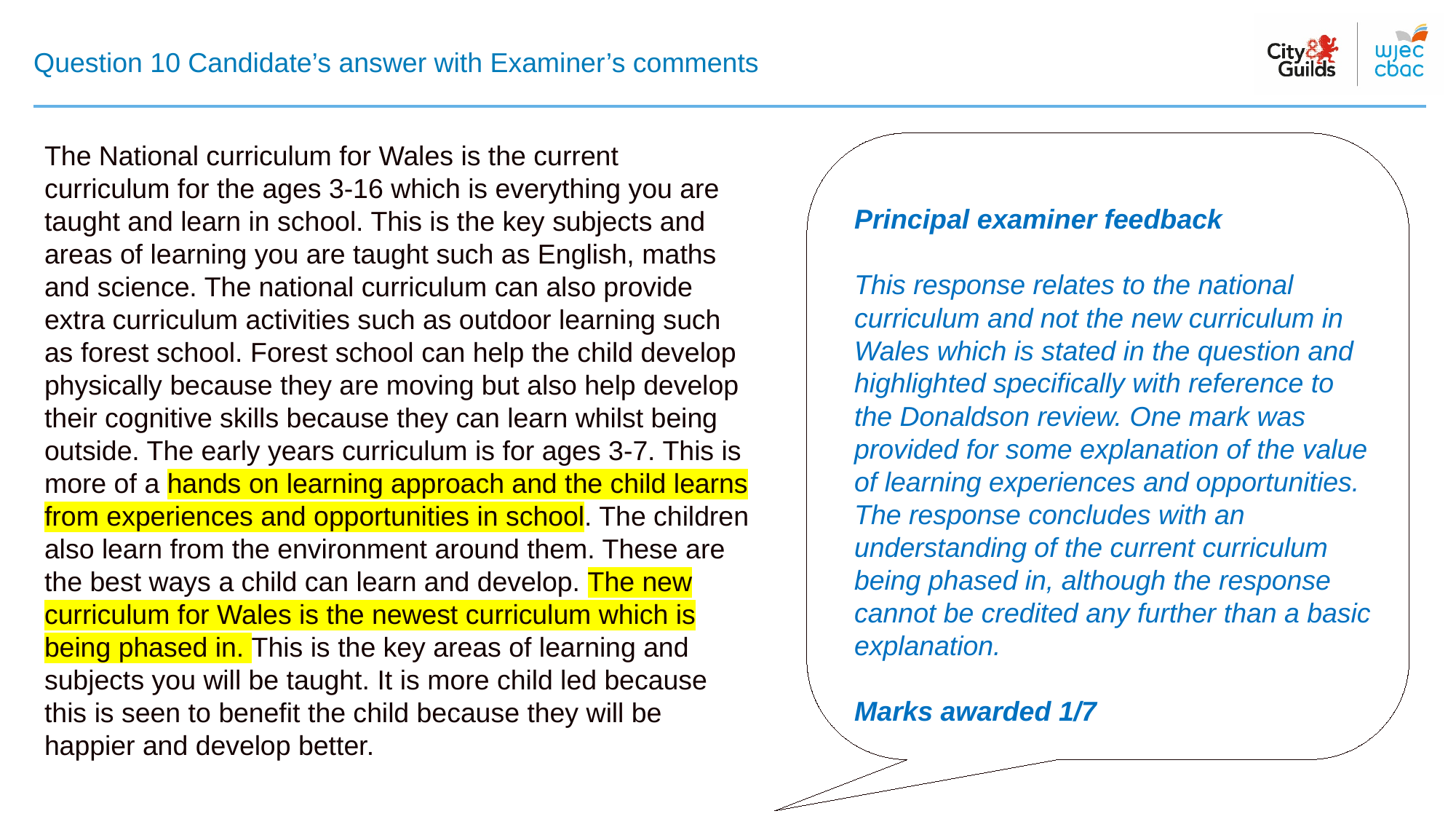

# Question 10 Candidate’s answer with Examiner’s comments
The National curriculum for Wales is the current curriculum for the ages 3-16 which is everything you are taught and learn in school. This is the key subjects and areas of learning you are taught such as English, maths and science. The national curriculum can also provide extra curriculum activities such as outdoor learning such as forest school. Forest school can help the child develop physically because they are moving but also help develop their cognitive skills because they can learn whilst being outside. The early years curriculum is for ages 3-7. This is more of a hands on learning approach and the child learns from experiences and opportunities in school. The children also learn from the environment around them. These are the best ways a child can learn and develop. The new curriculum for Wales is the newest curriculum which is being phased in. This is the key areas of learning and subjects you will be taught. It is more child led because this is seen to benefit the child because they will be happier and develop better.

Principal examiner feedback​

​This response relates to the national curriculum and not the new curriculum in Wales which is stated in the question and highlighted specifically with reference to the Donaldson review. One mark was provided for some explanation of the value of learning experiences and opportunities. The response concludes with an understanding of the current curriculum being phased in, although the response cannot be credited any further than a basic explanation.

Marks awarded 1/7